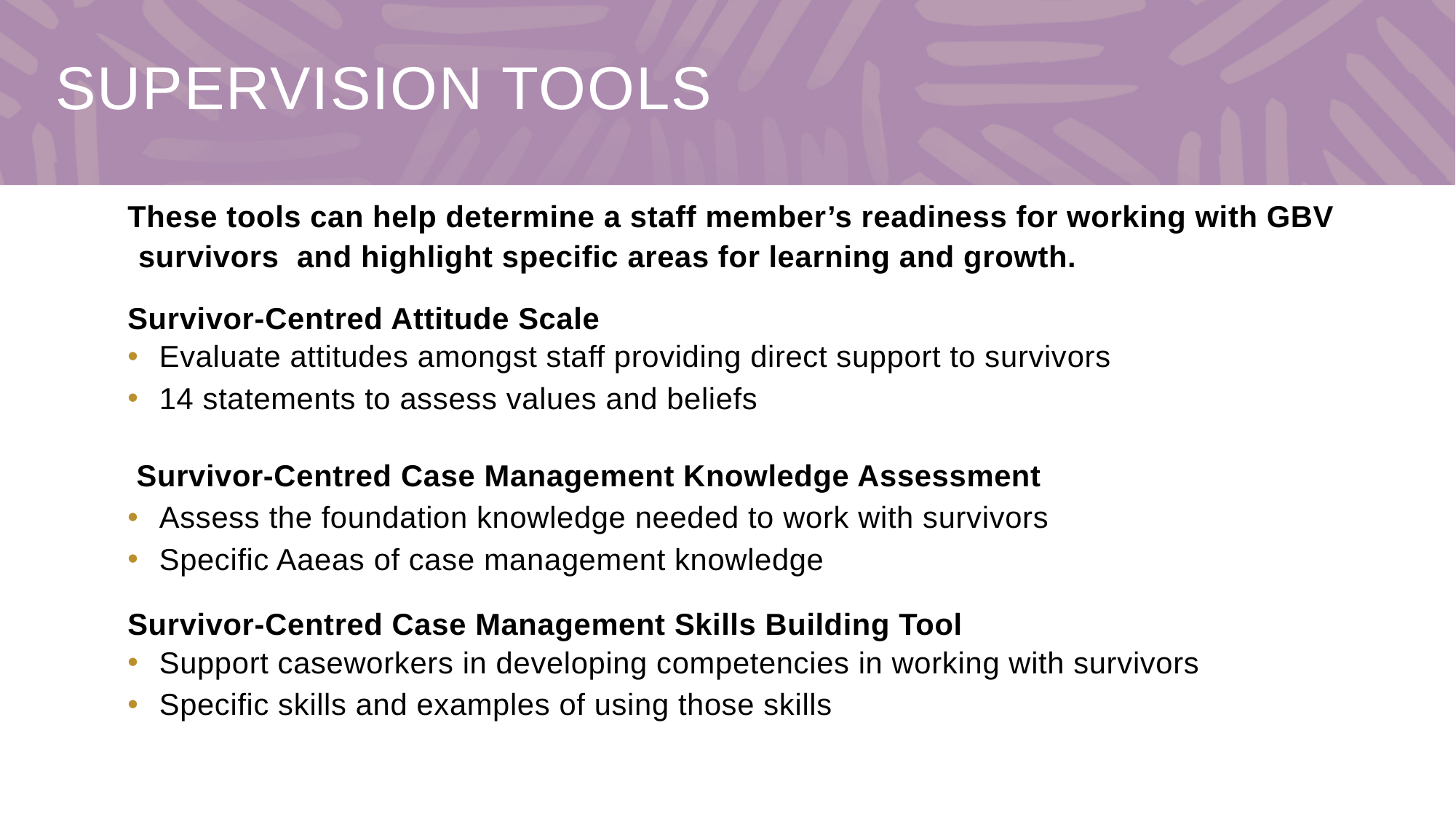

# Supervision tools
These tools can help determine a staff member’s readiness for working with GBV survivors  and highlight specific areas for learning and growth.
Survivor-Centred Attitude Scale
Evaluate attitudes amongst staff providing direct support to survivors
14 statements to assess values and beliefs

 Survivor-Centred Case Management Knowledge Assessment
Assess the foundation knowledge needed to work with survivors
Specific Aaeas of case management knowledge
Survivor-Centred Case Management Skills Building Tool
Support caseworkers in developing competencies in working with survivors
Specific skills and examples of using those skills